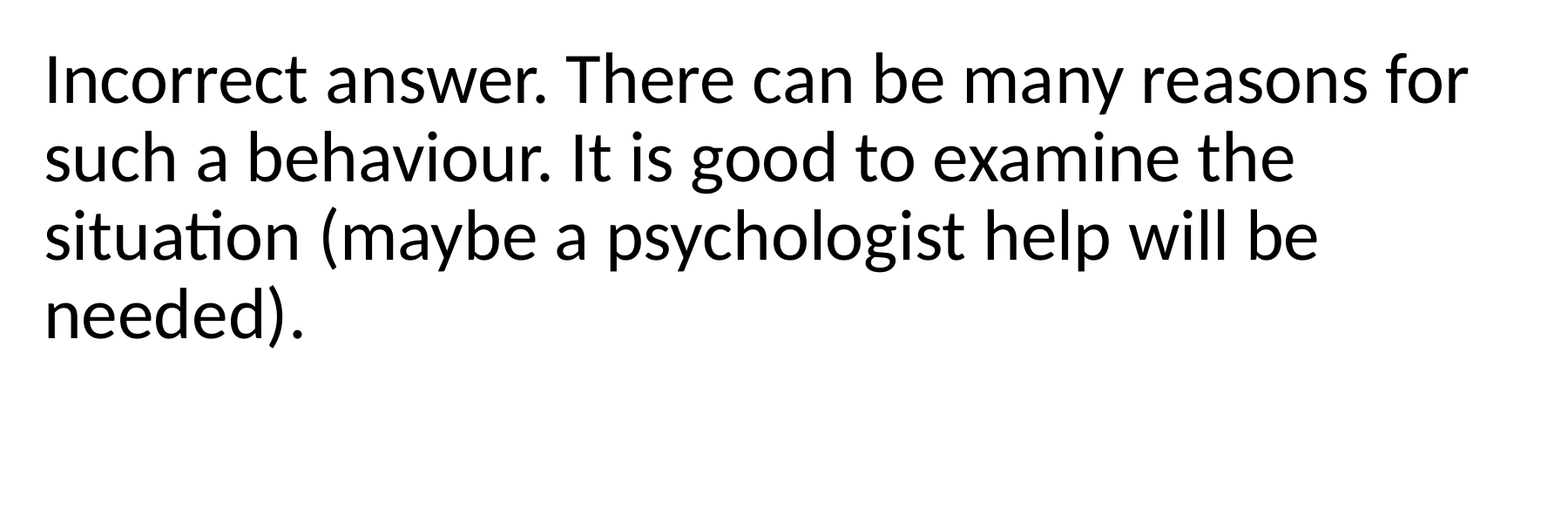

Incorrect answer. There can be many reasons for such a behaviour. It is good to examine the situation (maybe a psychologist help will be needed).